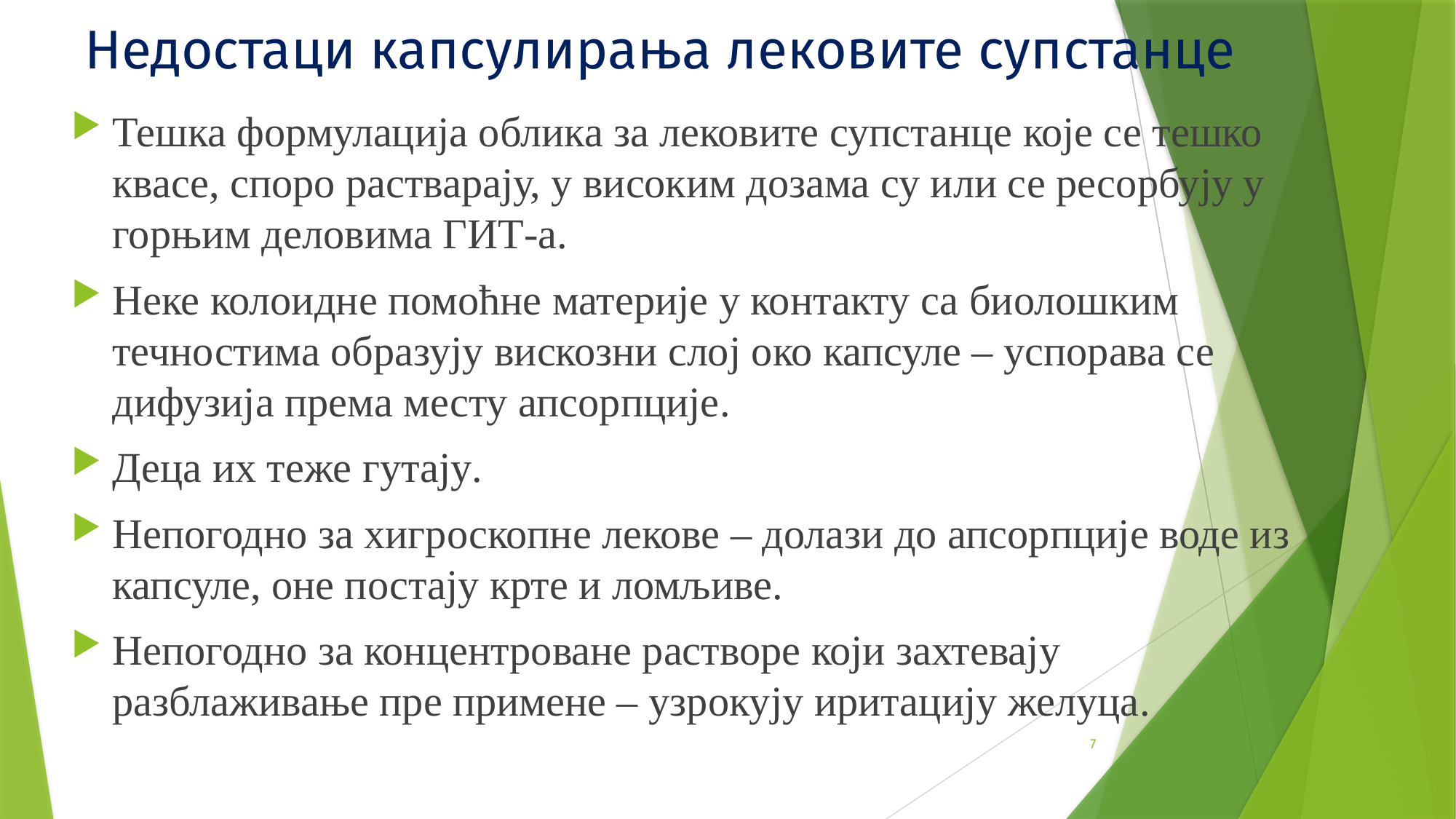

# Недостаци капсулирања лековите супстанце
Тешка формулација облика за лековите супстанце које се тешко квасе, споро растварају, у високим дозама су или се ресорбују у горњим деловима ГИТ-а.
Неке колоидне помоћне материје у контакту са биолошким течностима образују вискозни слој око капсуле – успорава се дифузија према месту апсорпције.
Деца их теже гутају.
Непогодно за хигроскопне лекове – долази до апсорпције воде из капсуле, оне постају крте и ломљиве.
Непогодно за концентроване растворе који захтевају разблаживање пре примене – узрокују иритацију желуца.
7